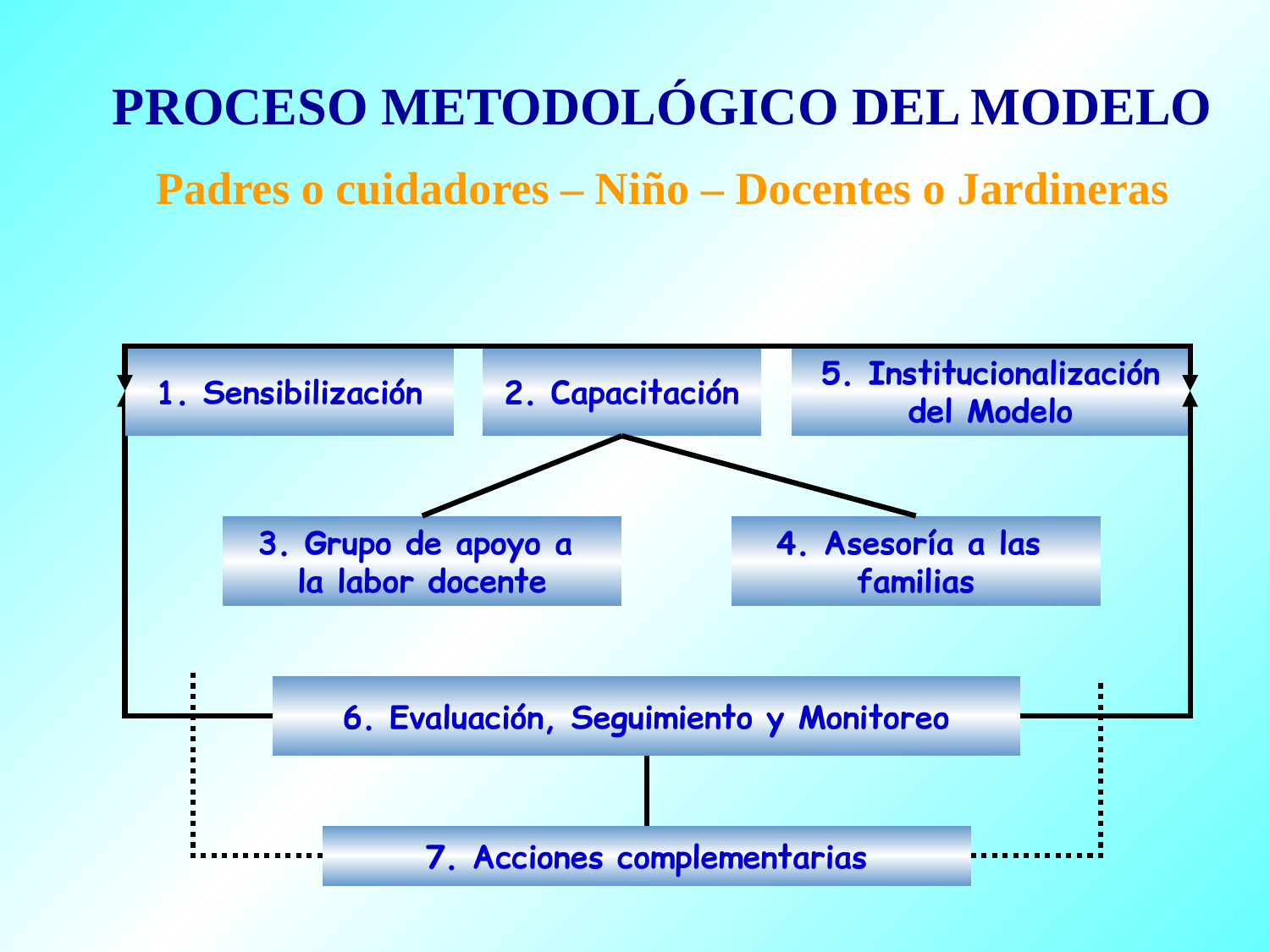

PROCESO METODOLÓGICO DEL MODELO
Padres o cuidadores – Niño – Docentes o Jardineras
1. Sensibilización
2. Capacitación
5. Institucionalización
del Modelo
3. Grupo de apoyo a
la labor docente
4. Asesoría a las
familias

6. Evaluación, Seguimiento y Monitoreo
7. Acciones complementarias